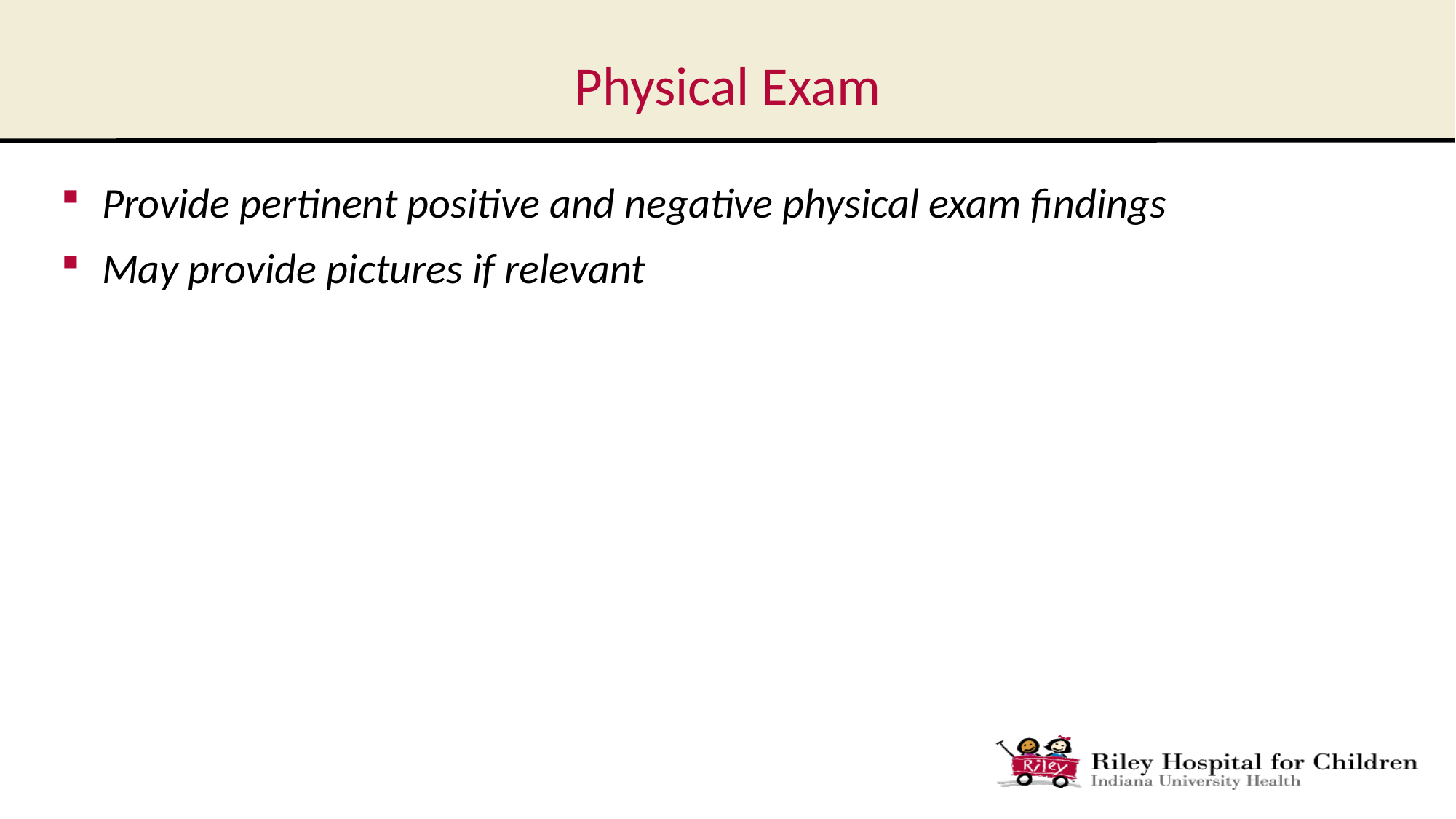

# Physical Exam
Provide pertinent positive and negative physical exam findings
May provide pictures if relevant